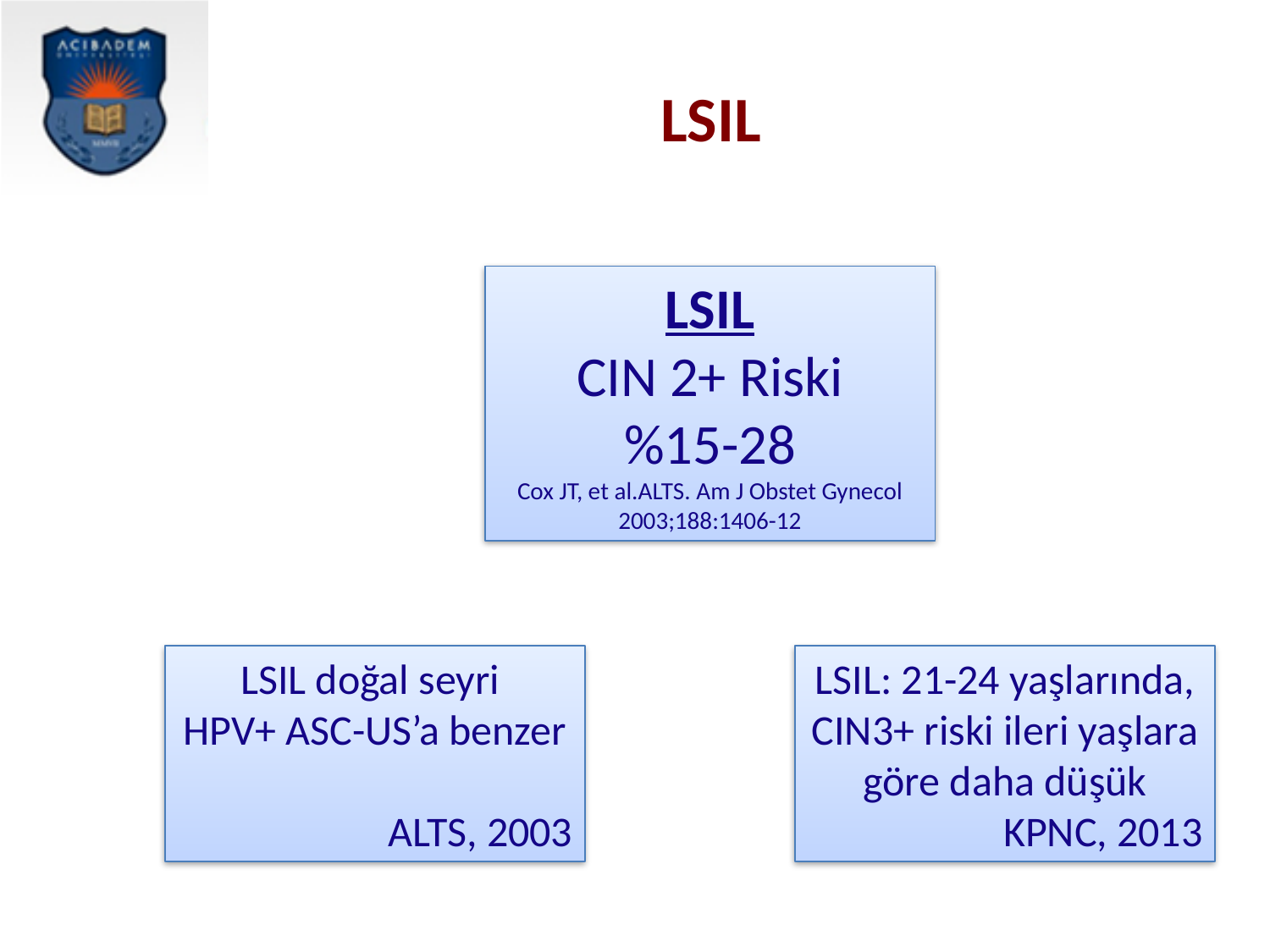

# LSIL
LSIL
CIN 2+ Riski
%15-28
Cox JT, et al.ALTS. Am J Obstet Gynecol 2003;188:1406-12
LSIL doğal seyri
HPV+ ASC-US’a benzer

ALTS, 2003
LSIL: 21-24 yaşlarında, CIN3+ riski ileri yaşlara göre daha düşük
KPNC, 2013